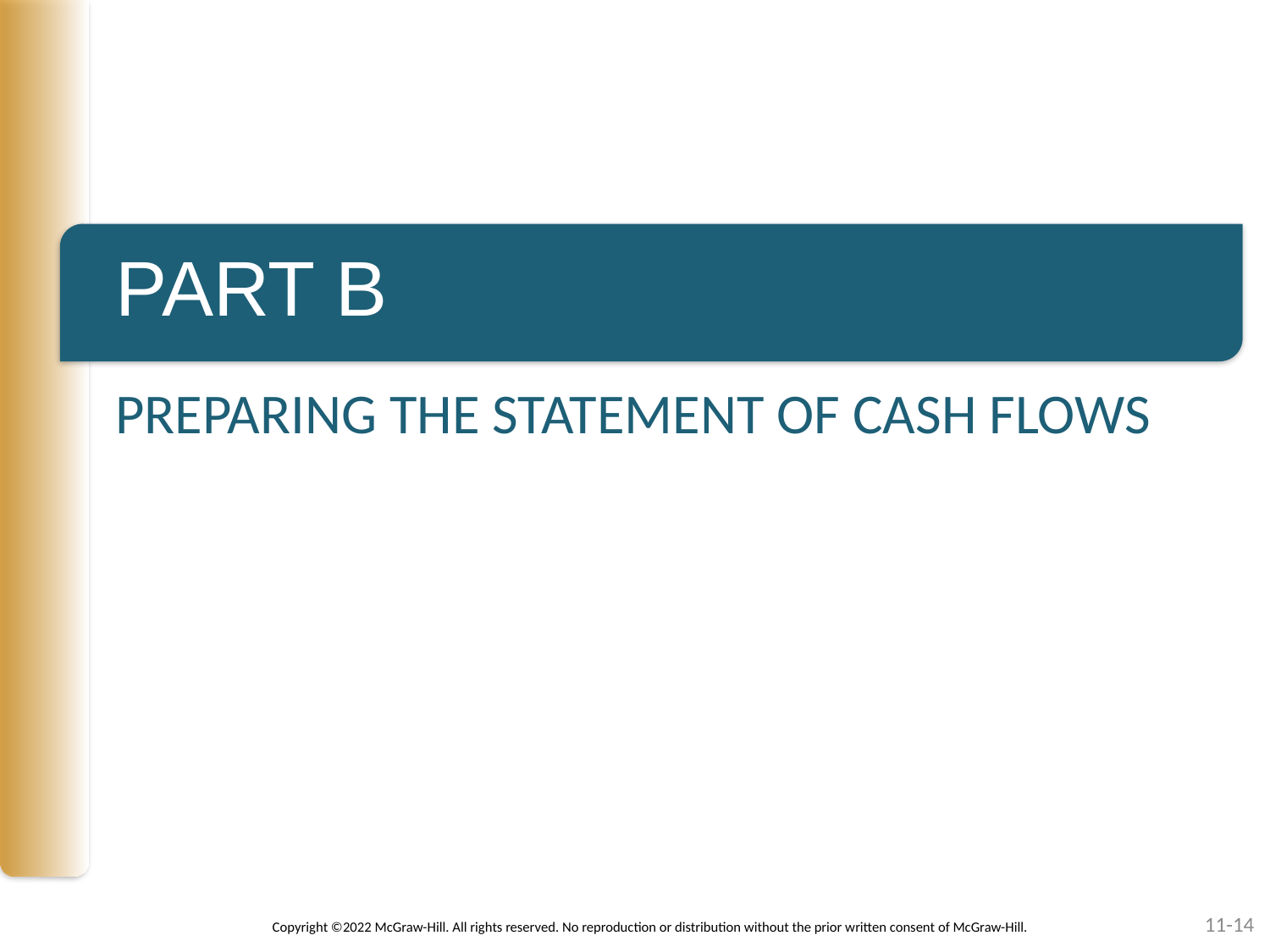

# PART B
PREPARING THE STATEMENT OF CASH FLOWS
11-14
Copyright ©2022 McGraw-Hill. All rights reserved. No reproduction or distribution without the prior written consent of McGraw-Hill.